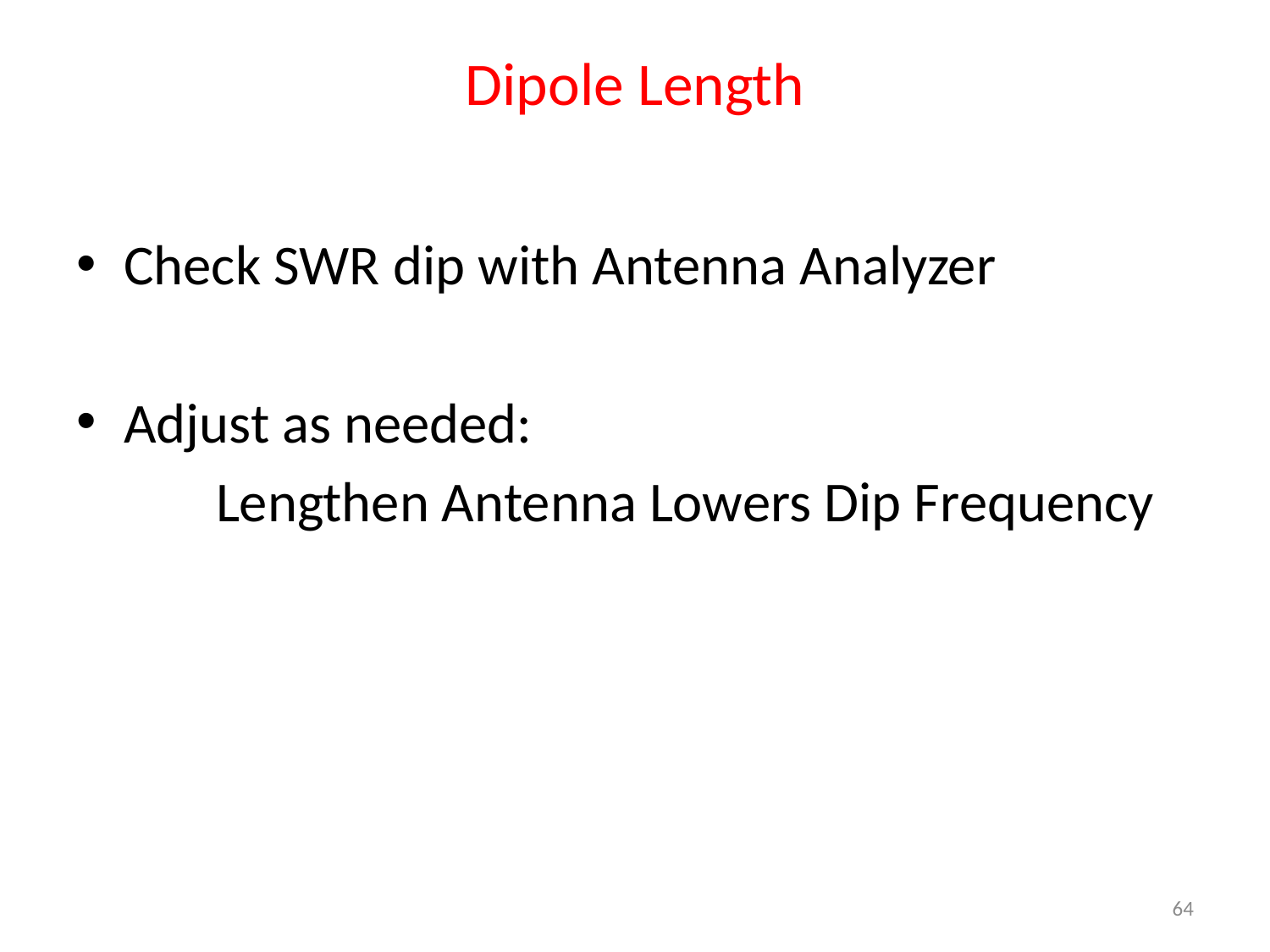

# Dipole Length
Check SWR dip with Antenna Analyzer

Adjust as needed:
	 Lengthen Antenna Lowers Dip Frequency
64